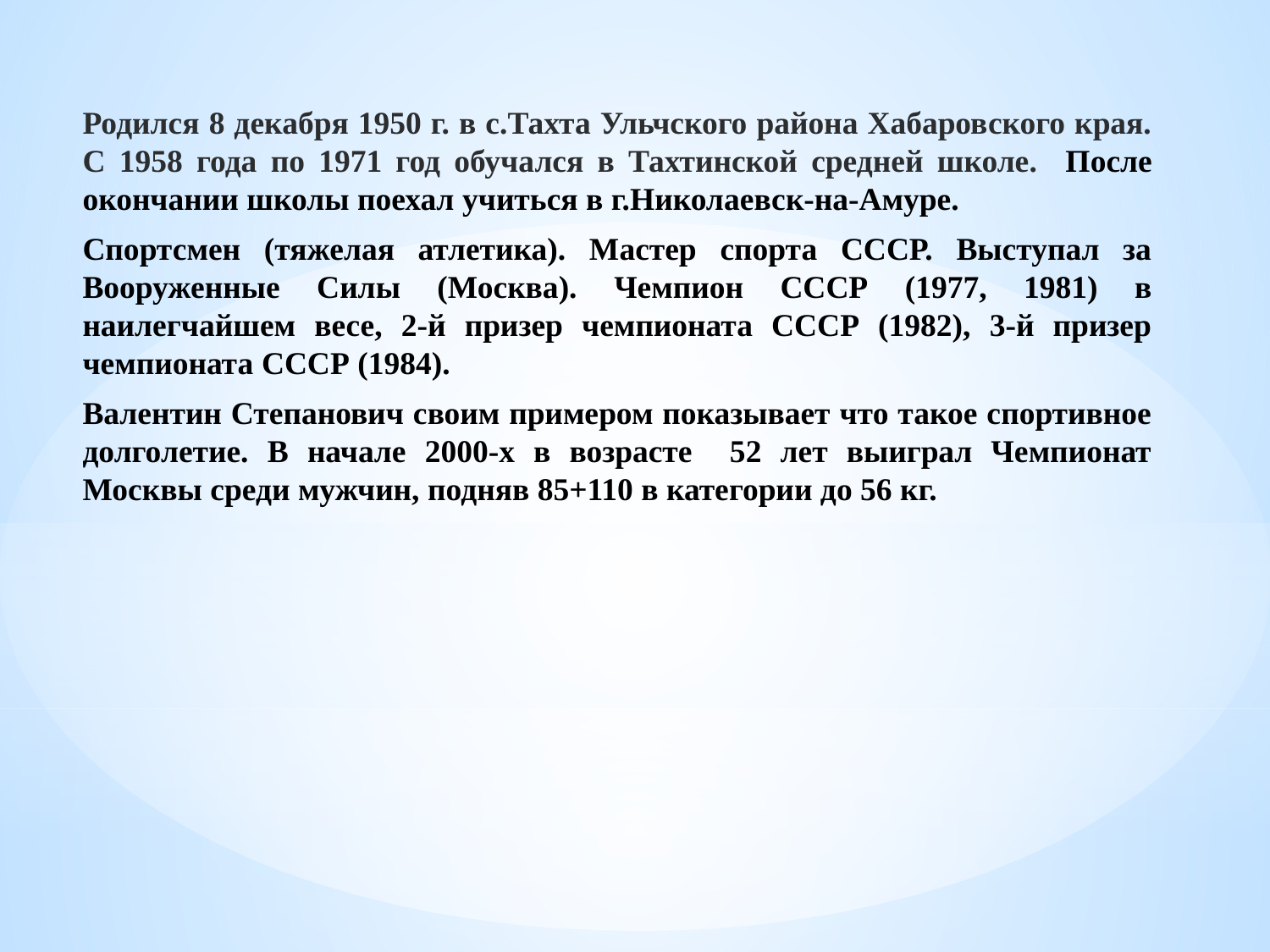

Родился 8 декабря 1950 г. в с.Тахта Ульчского района Хабаровского края. С 1958 года по 1971 год обучался в Тахтинской средней школе.  После окончании школы поехал учиться в г.Николаевск-на-Амуре.
Спортсмен (тяжелая атлетика). Мастер спорта СССР. Выступал за Вооруженные Силы (Москва). Чемпион СССР (1977, 1981) в наилегчайшем весе, 2-й призер чемпионата СССР (1982), 3-й призер чемпионата СССР (1984).
Валентин Степанович своим примером показывает что такое спортивное долголетие. В начале 2000-х в возрасте  52 лет выиграл Чемпионат Москвы среди мужчин, подняв 85+110 в категории до 56 кг.